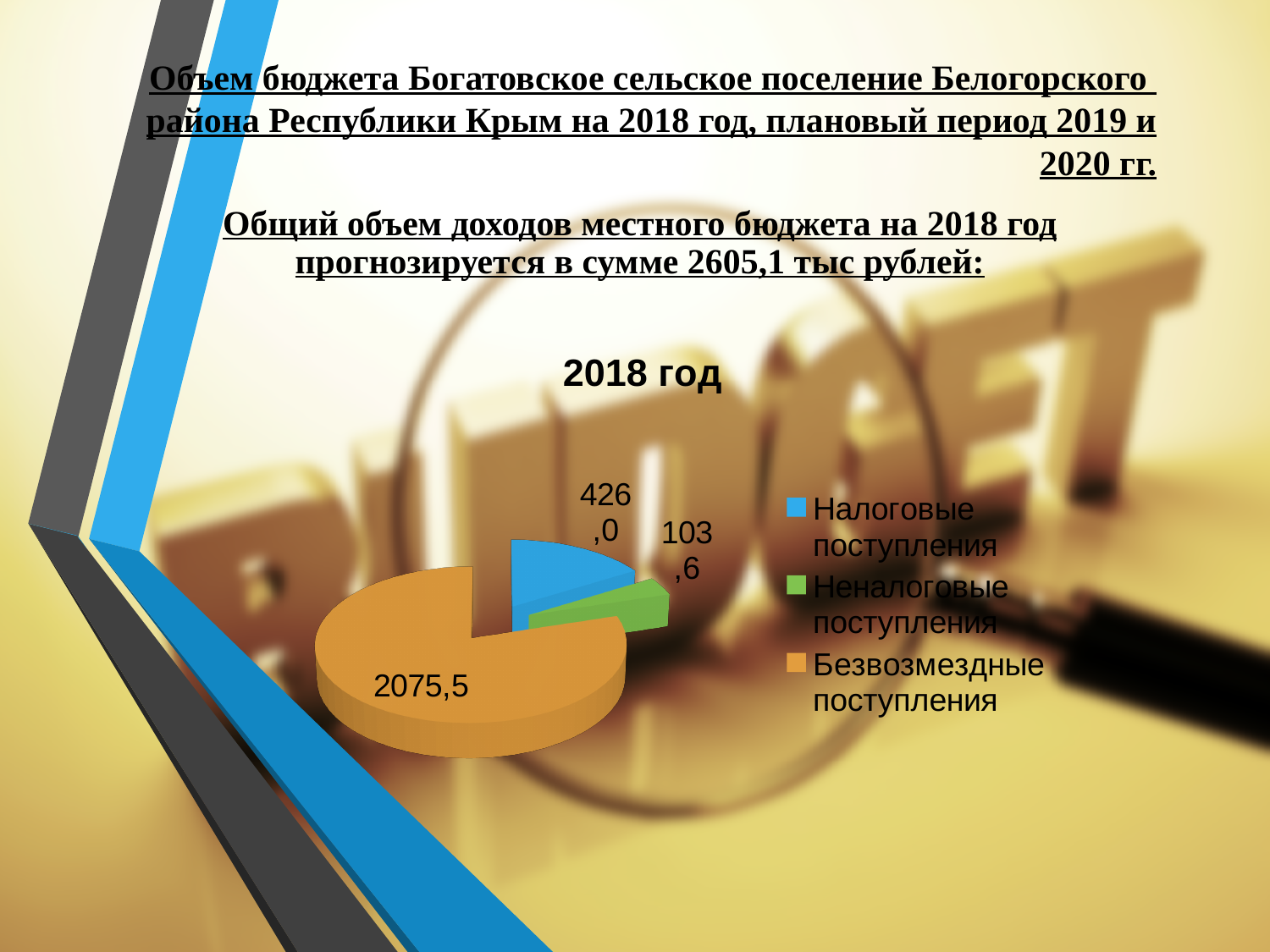

# Объем бюджета Богатовское сельское поселение Белогорского  района Республики Крым на 2018 год, плановый период 2019 и 2020 гг.
Общий объем доходов местного бюджета на 2018 год прогнозируется в сумме 2605,1 тыс рублей:

[unsupported chart]